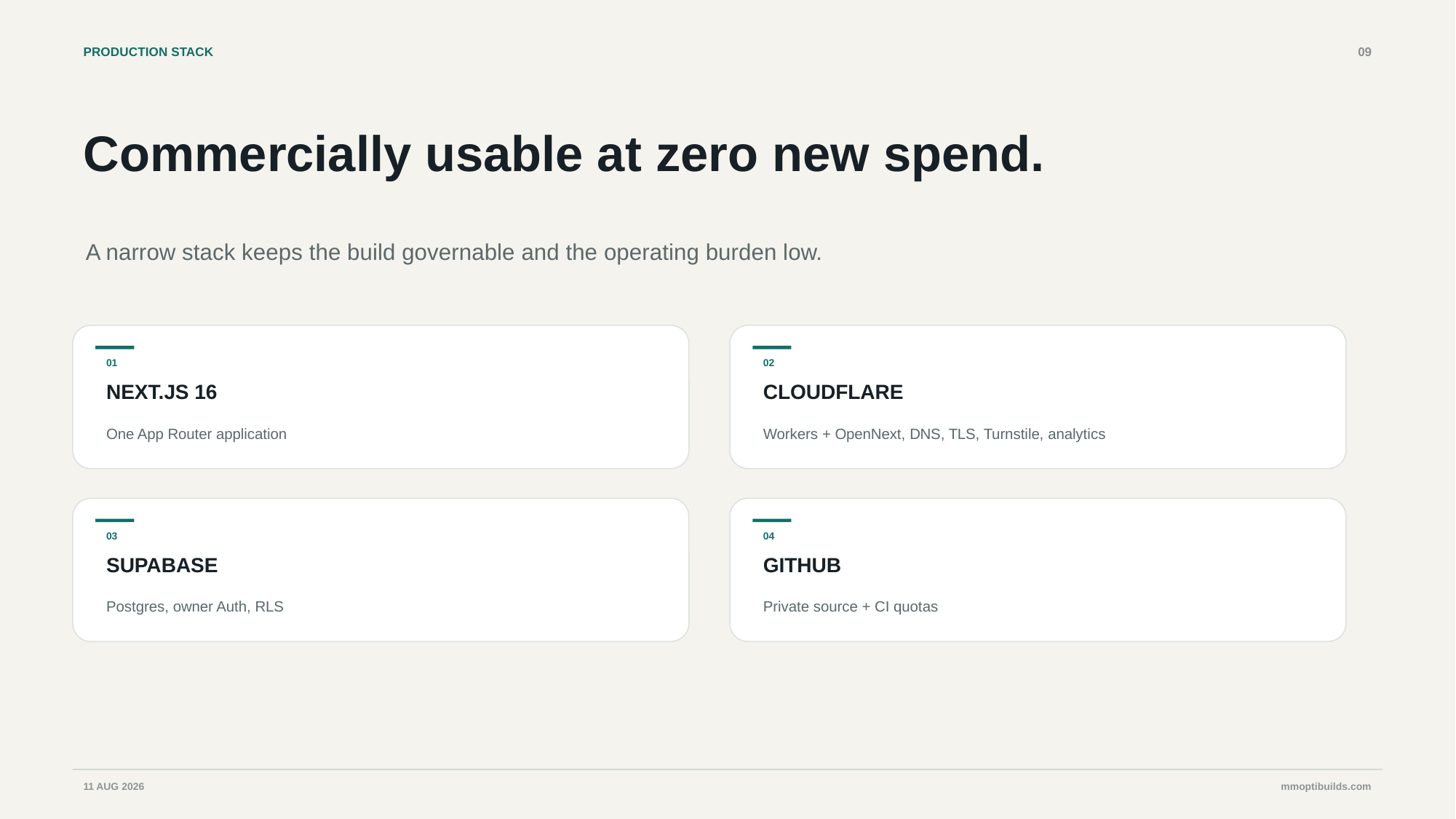

PRODUCTION STACK
09
Commercially usable at zero new spend.
A narrow stack keeps the build governable and the operating burden low.

01
02
NEXT.JS 16
CLOUDFLARE
One App Router application
Workers + OpenNext, DNS, TLS, Turnstile, analytics

03
04
SUPABASE
GITHUB
Postgres, owner Auth, RLS
Private source + CI quotas

11 AUG 2026
mmoptibuilds.com